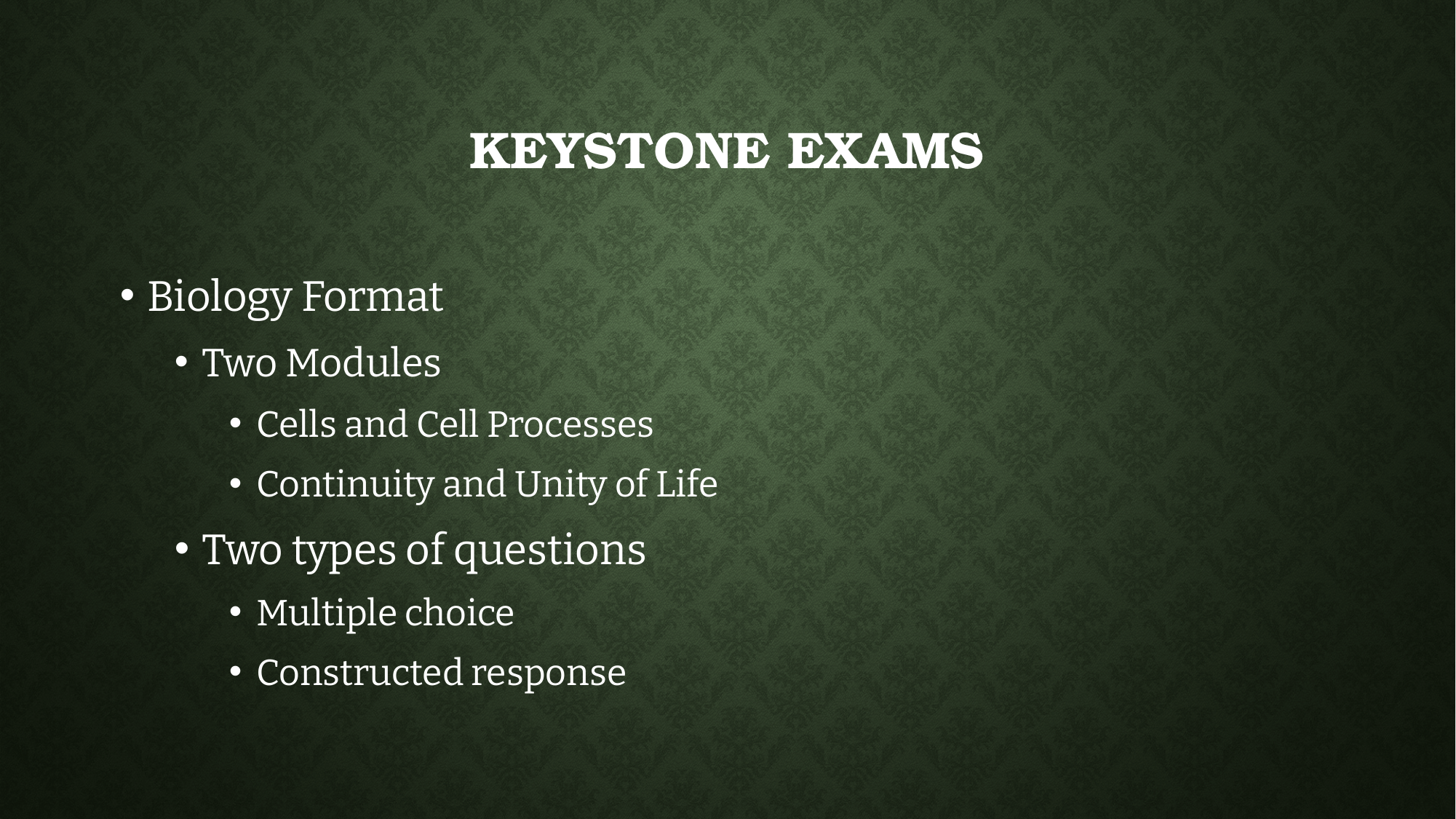

# Keystone exams
Biology Format
Two Modules
Cells and Cell Processes
Continuity and Unity of Life
Two types of questions
Multiple choice
Constructed response